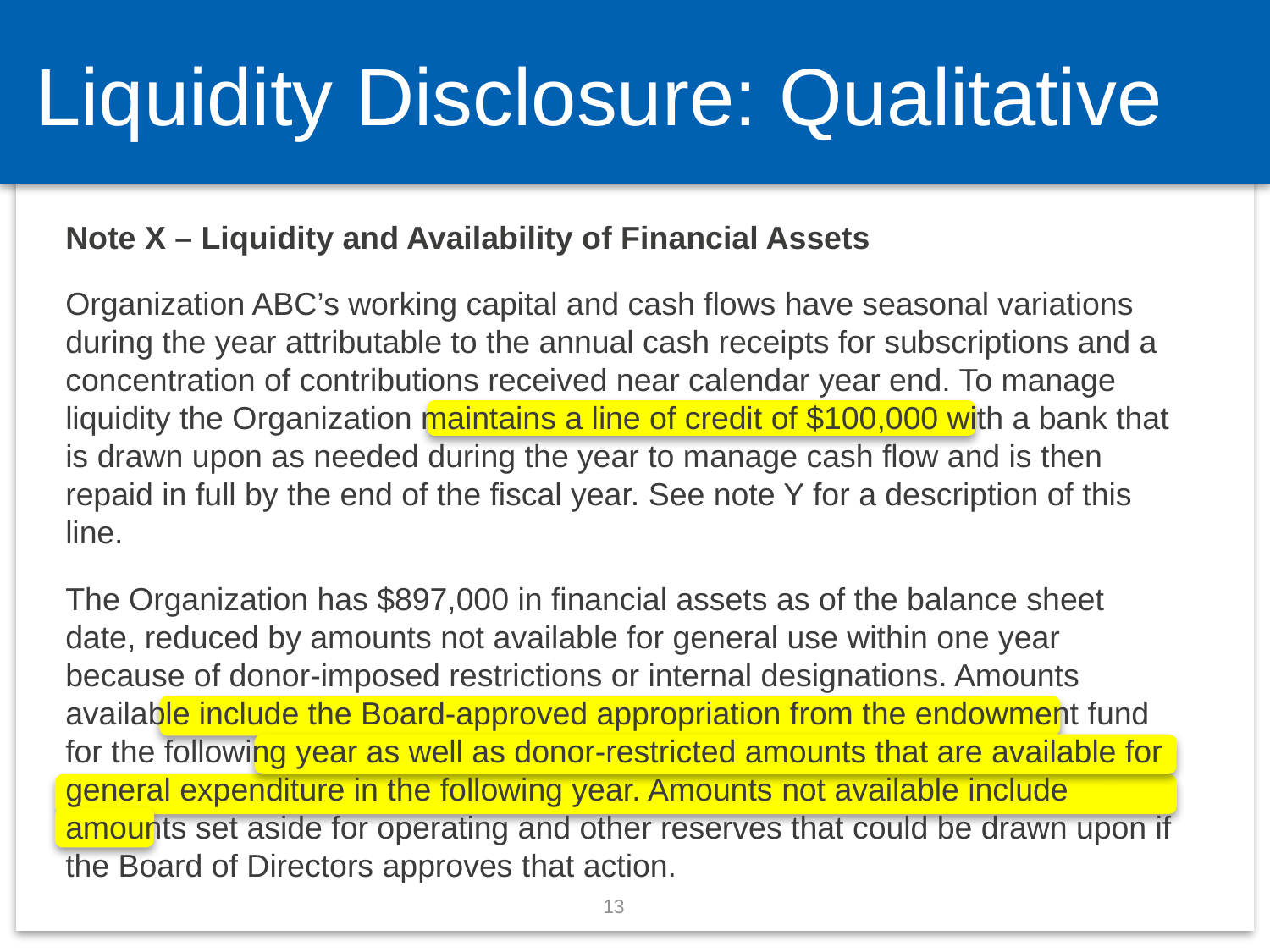

Liquidity Disclosure: Qualitative
#
Note X – Liquidity and Availability of Financial Assets
Organization ABC’s working capital and cash flows have seasonal variations during the year attributable to the annual cash receipts for subscriptions and a concentration of contributions received near calendar year end. To manage liquidity the Organization maintains a line of credit of $100,000 with a bank that is drawn upon as needed during the year to manage cash flow and is then repaid in full by the end of the fiscal year. See note Y for a description of this line.
The Organization has $897,000 in financial assets as of the balance sheet date, reduced by amounts not available for general use within one year because of donor-imposed restrictions or internal designations. Amounts available include the Board-approved appropriation from the endowment fund for the following year as well as donor-restricted amounts that are available for general expenditure in the following year. Amounts not available include amounts set aside for operating and other reserves that could be drawn upon if the Board of Directors approves that action.